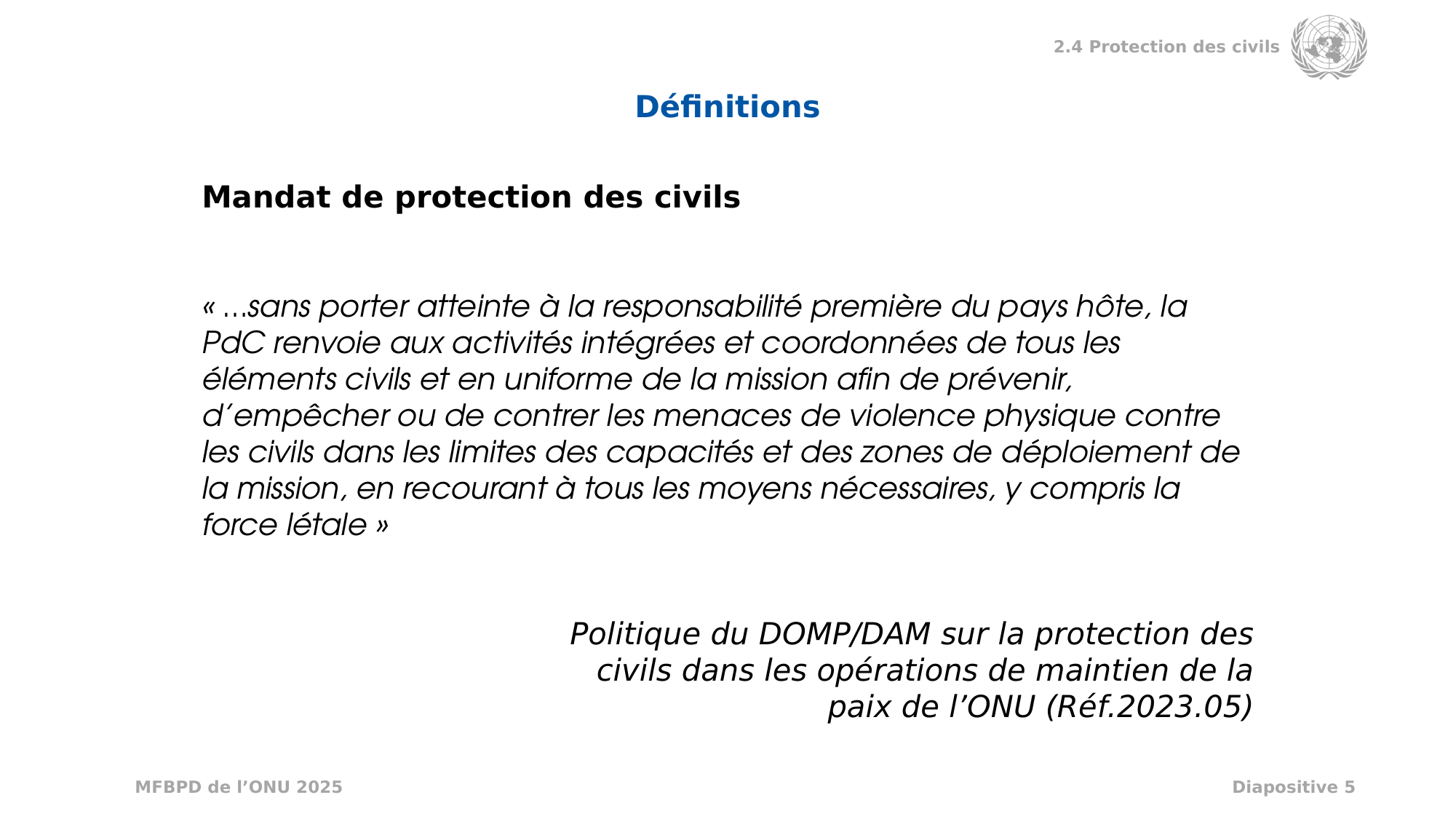

Définitions
Mandat de protection des civils

« …sans porter atteinte à la responsabilité première du pays hôte, la PdC renvoie aux activités intégrées et coordonnées de tous les éléments civils et en uniforme de la mission afin de prévenir, d’empêcher ou de contrer les menaces de violence physique contre les civils dans les limites des capacités et des zones de déploiement de la mission, en recourant à tous les moyens nécessaires, y compris la force létale »

Politique du DOMP/DAM sur la protection des civils dans les opérations de maintien de la paix de l’ONU (Réf.2023.05)